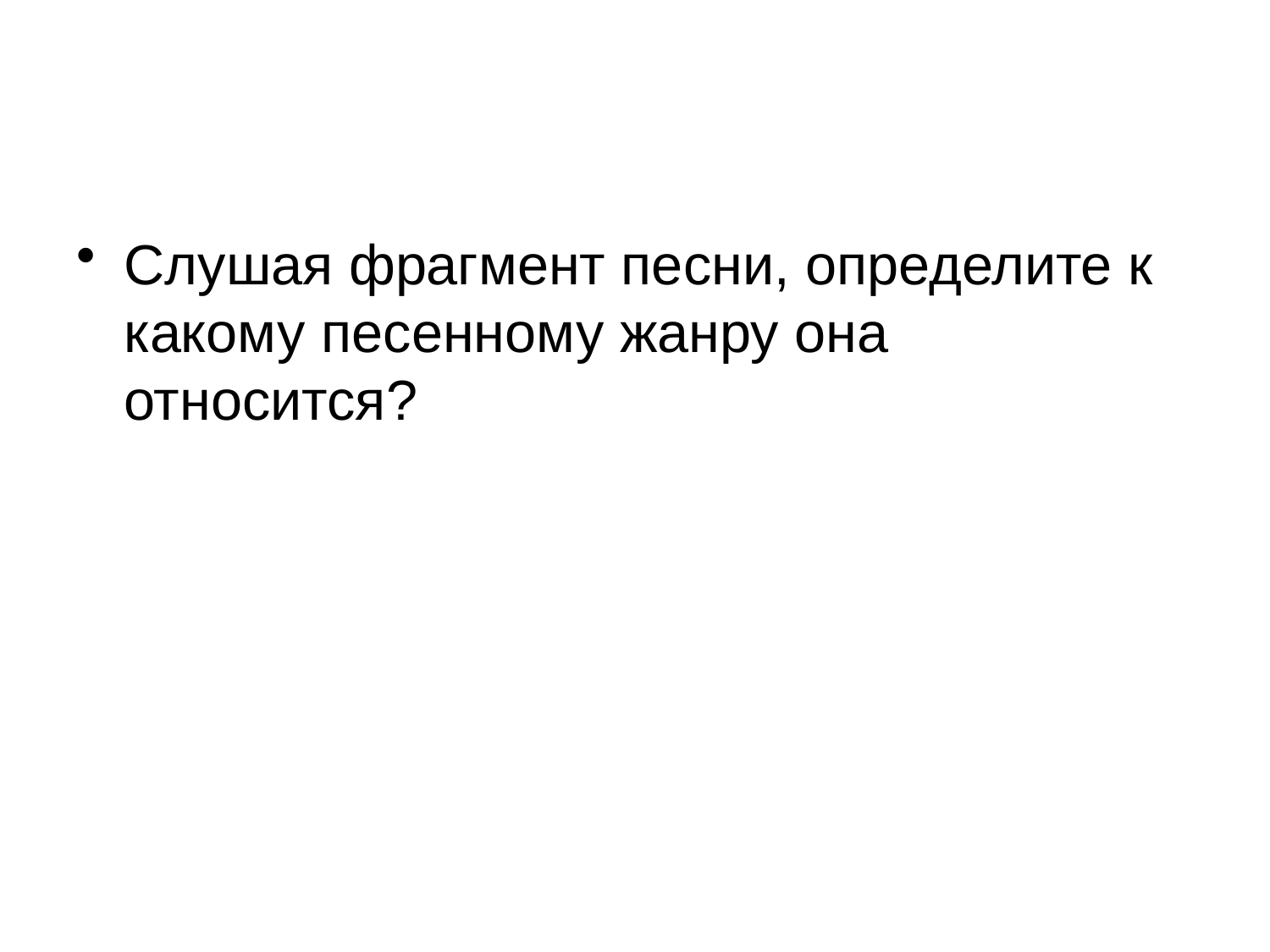

#
Слушая фрагмент песни, определите к какому песенному жанру она относится?